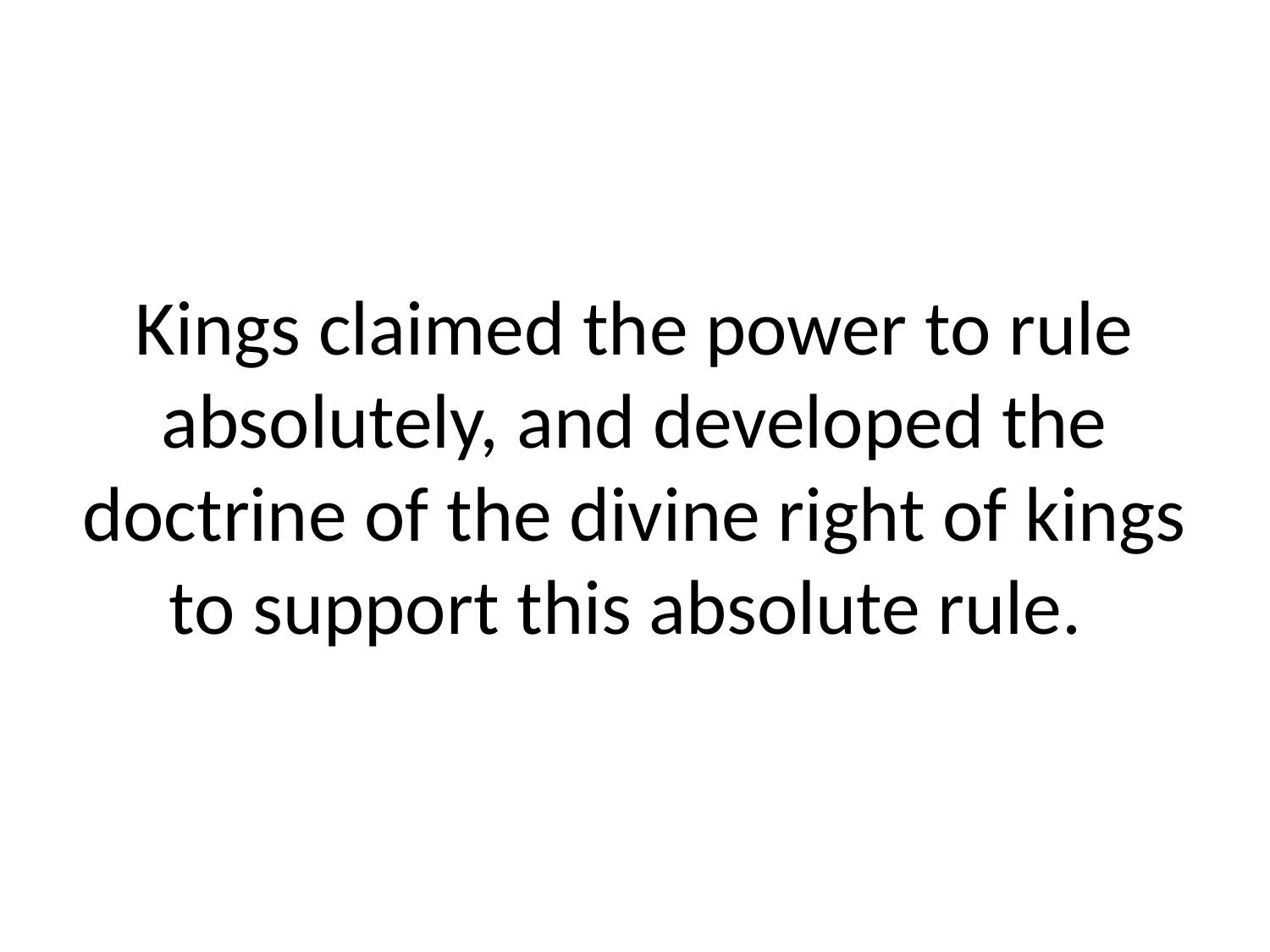

# Kings claimed the power to rule absolutely, and developed the doctrine of the divine right of kings to support this absolute rule.